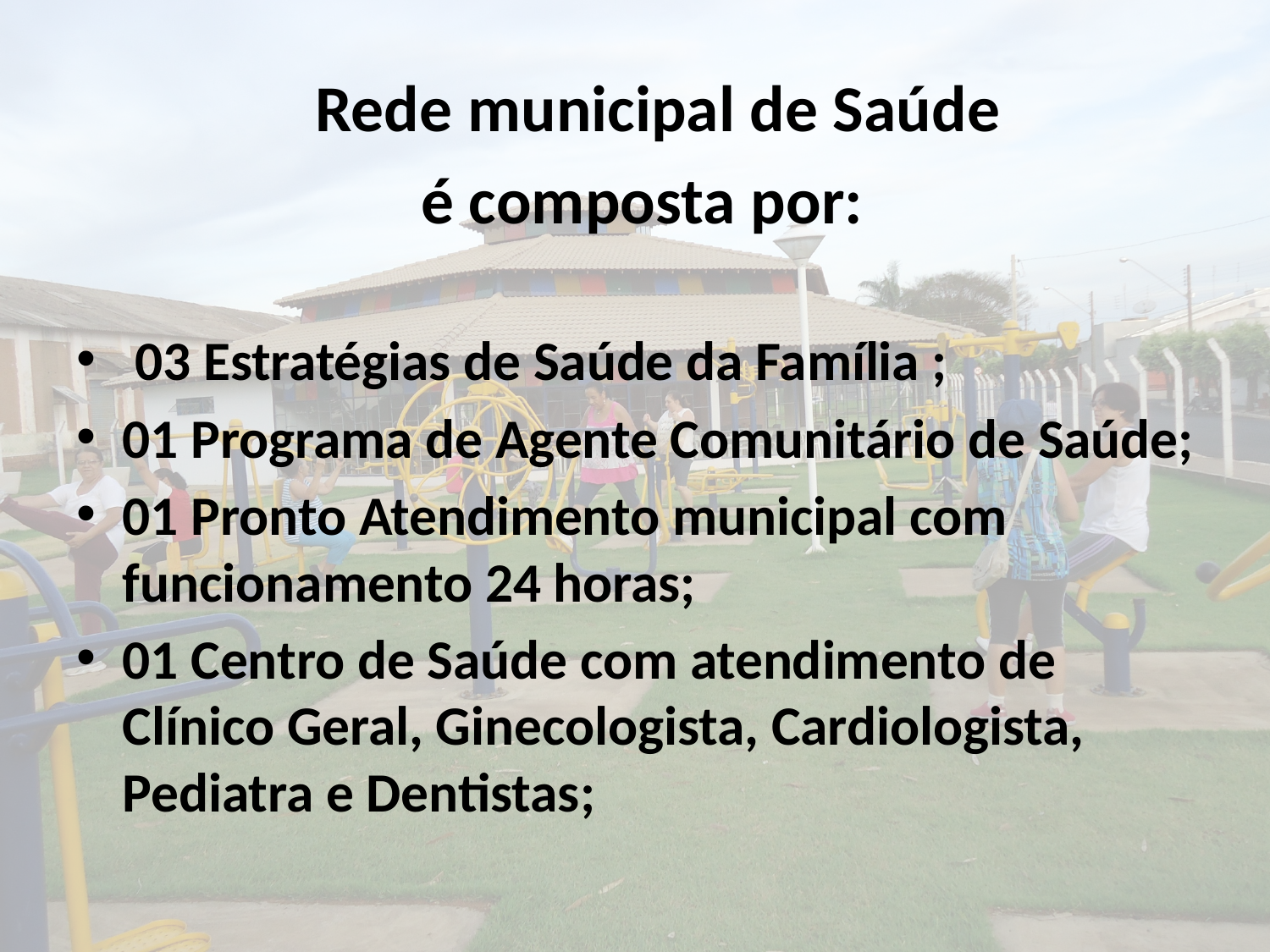

Rede municipal de Saúde
 é composta por:

 03 Estratégias de Saúde da Família ;
01 Programa de Agente Comunitário de Saúde;
01 Pronto Atendimento municipal com funcionamento 24 horas;
01 Centro de Saúde com atendimento de Clínico Geral, Ginecologista, Cardiologista, Pediatra e Dentistas;